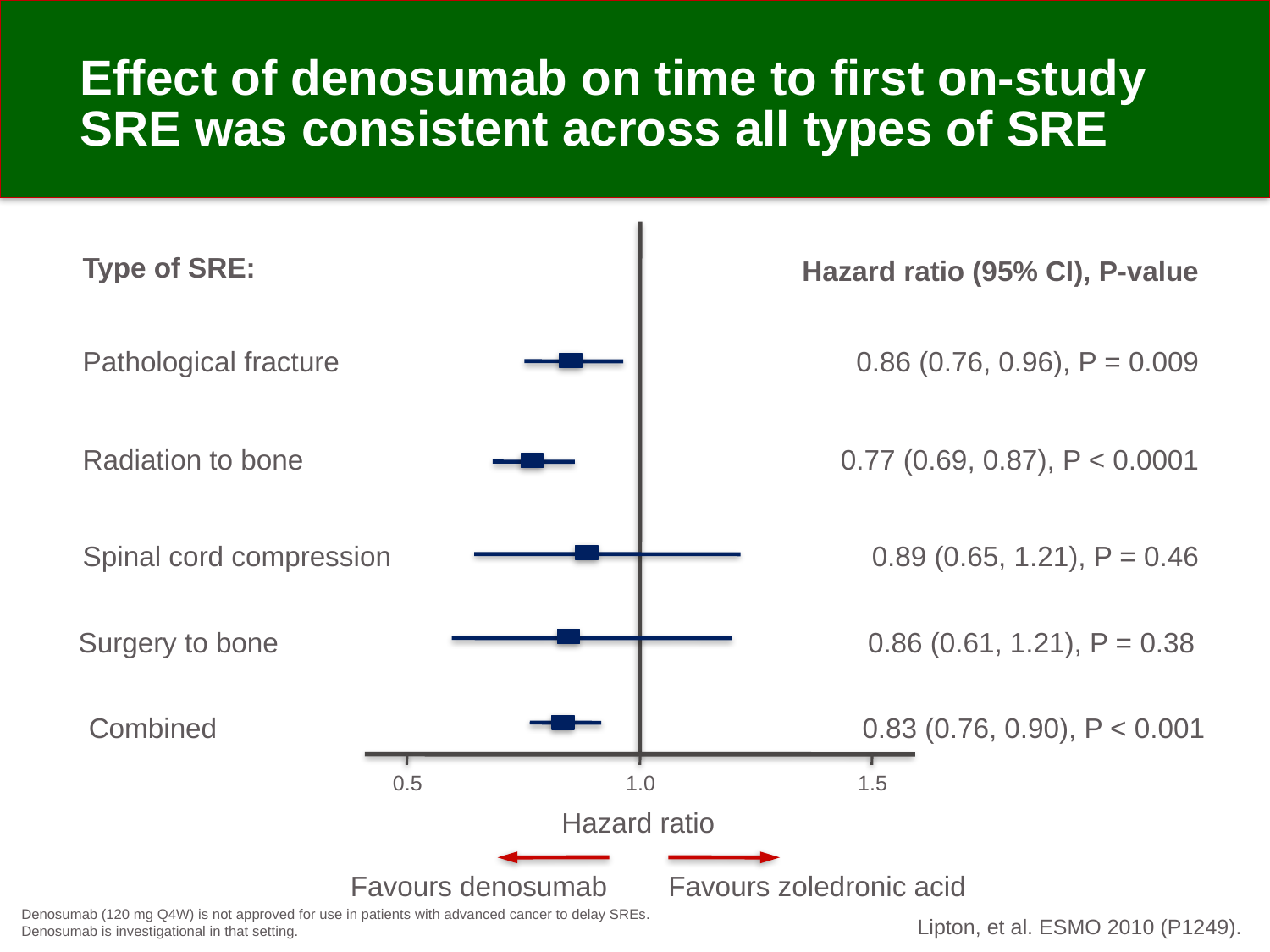

# Effect of denosumab on time to first on-study SRE was consistent across all types of SRE
Type of SRE:
Hazard ratio (95% CI), P-value
Pathological fracture
0.86 (0.76, 0.96), P = 0.009

Radiation to bone
0.77 (0.69, 0.87), P < 0.0001

Spinal cord compression
0.89 (0.65, 1.21), P = 0.46

Surgery to bone
0.86 (0.61, 1.21), P = 0.38

Combined
0.83 (0.76, 0.90), P < 0.001

0.5
1.0
1.5
Hazard ratio
Favours denosumab
Favours zoledronic acid
Denosumab (120 mg Q4W) is not approved for use in patients with advanced cancer to delay SREs.
Denosumab is investigational in that setting.
Lipton, et al. ESMO 2010 (P1249).